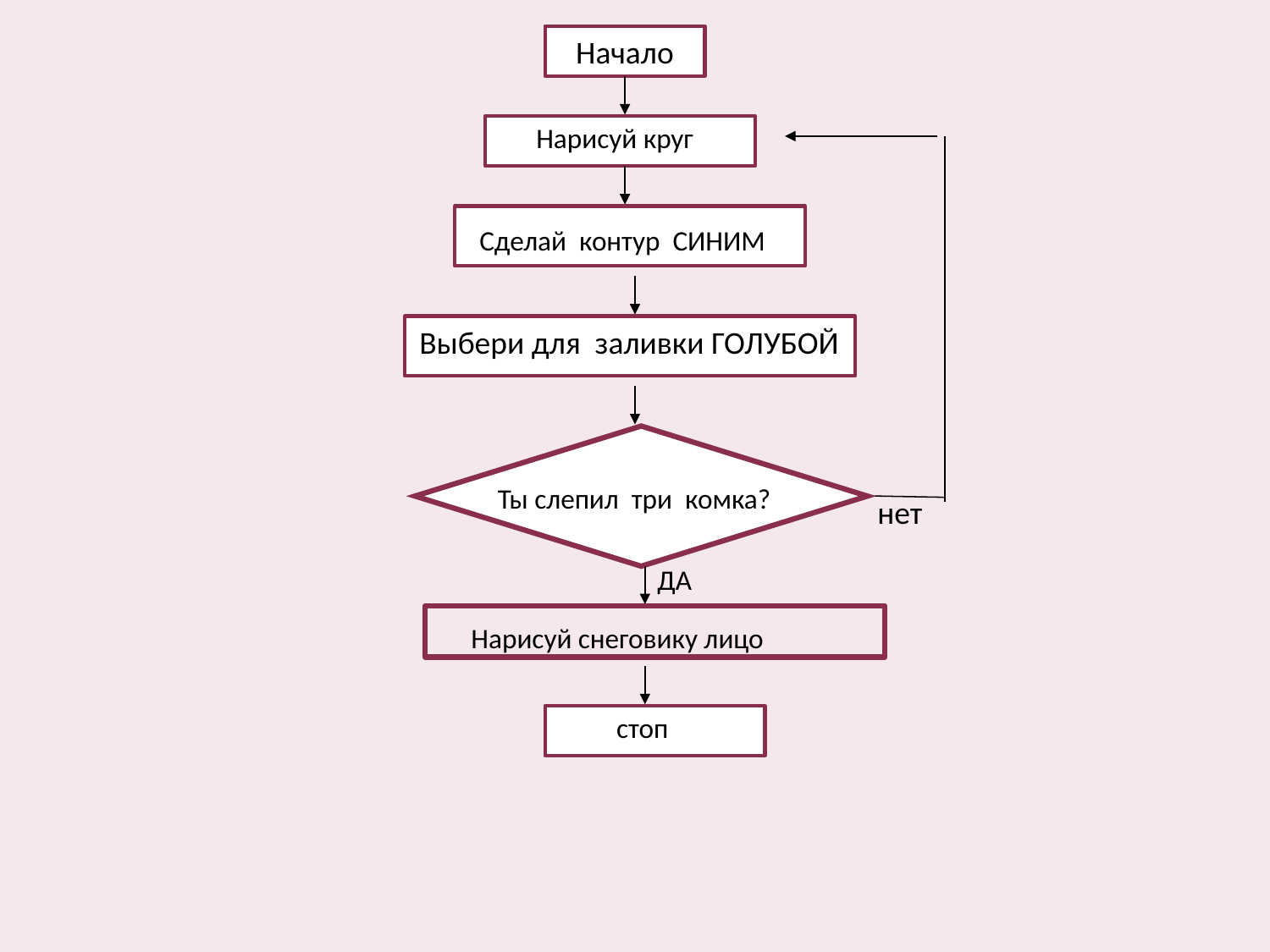

Начало
Нарисуй круг

Сделай  контур  СИНИМ

Выбери для  заливки ГОЛУБОЙ

Ты слепил  три  комка?
нет
ДА

Нарисуй снеговику лицо
стоп